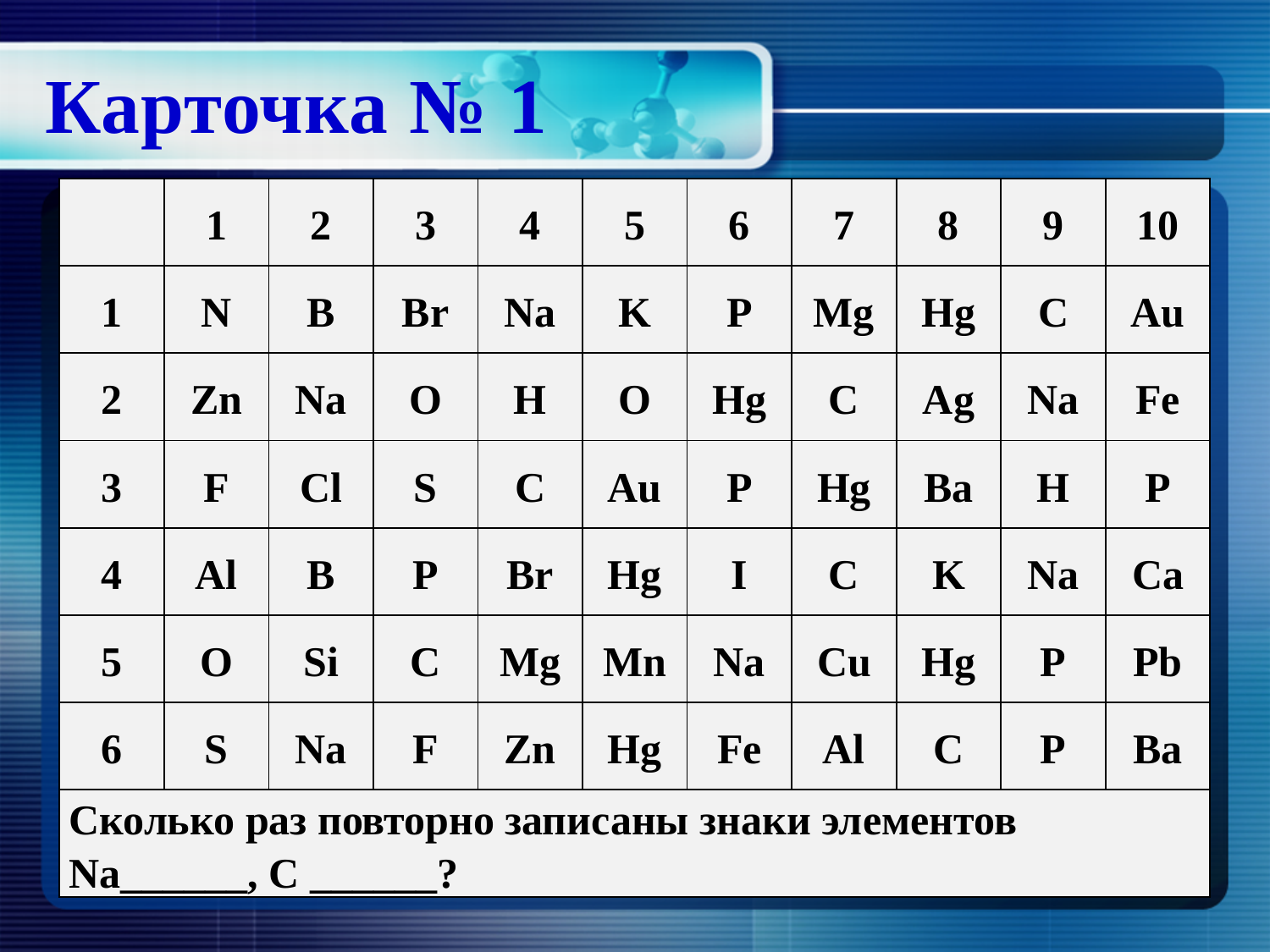

Карточка № 1
|  | 1 | 2 | 3 | 4 | 5 | 6 | 7 | 8 | 9 | 10 |
| --- | --- | --- | --- | --- | --- | --- | --- | --- | --- | --- |
| 1 | N | B | Br | Na | K | P | Mg | Hg | C | Au |
| 2 | Zn | Na | O | H | O | Hg | C | Ag | Na | Fe |
| 3 | F | Cl | S | C | Au | P | Hg | Ba | H | P |
| 4 | Al | B | P | Br | Hg | I | C | K | Na | Ca |
| 5 | O | Si | C | Mg | Mn | Na | Cu | Hg | P | Pb |
| 6 | S | Na | F | Zn | Hg | Fe | Al | C | P | Ba |
| Сколько раз повторно записаны знаки элементов Na\_\_\_\_\_\_, C \_\_\_\_\_\_? |  |  |  |  |  |  |  |  |  |  |